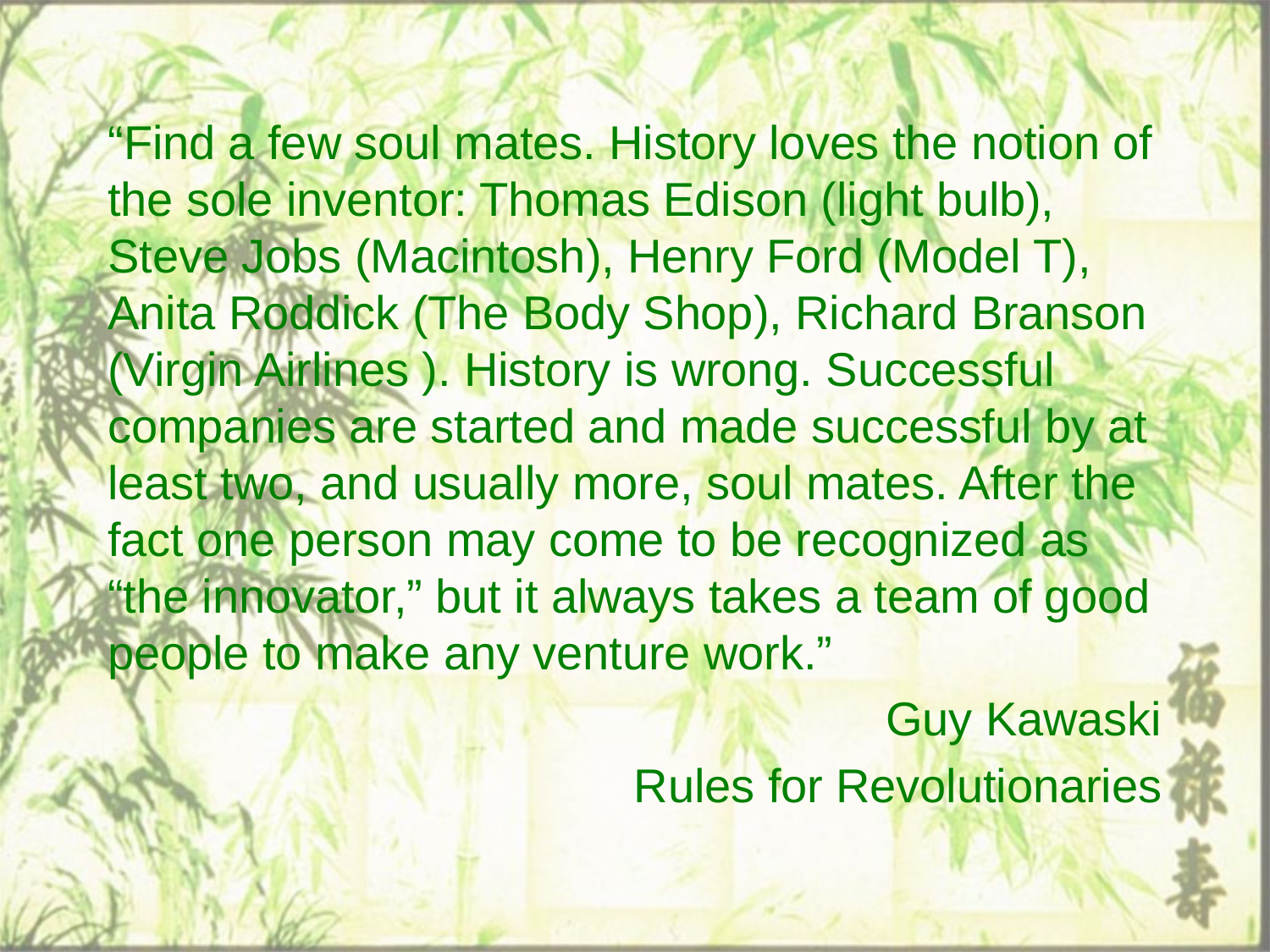

“Find a few soul mates. History loves the notion of the sole inventor: Thomas Edison (light bulb), Steve Jobs (Macintosh), Henry Ford (Model T), Anita Roddick (The Body Shop), Richard Branson (Virgin Airlines ). History is wrong. Successful companies are started and made successful by at least two, and usually more, soul mates. After the fact one person may come to be recognized as “the innovator,” but it always takes a team of good people to make any venture work.”
			Guy Kawaski
			Rules for Revolutionaries